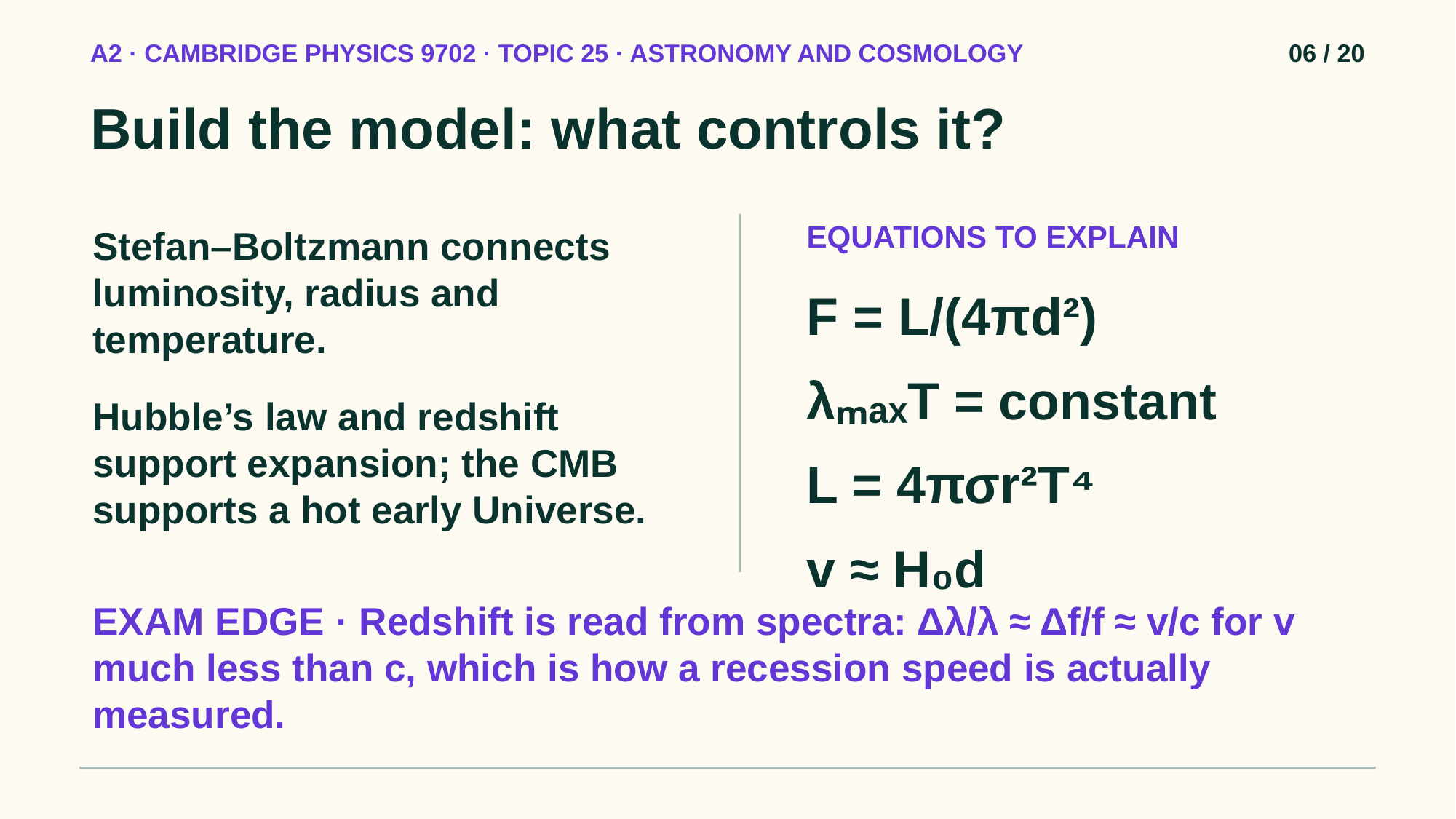

A2 · CAMBRIDGE PHYSICS 9702 · TOPIC 25 · ASTRONOMY AND COSMOLOGY
06 / 20
Build the model: what controls it?
EQUATIONS TO EXPLAIN

Stefan–Boltzmann connects luminosity, radius and temperature.
F = L/(4πd²)
λₘₐₓT = constant
Hubble’s law and redshift support expansion; the CMB supports a hot early Universe.
L = 4πσr²T⁴
v ≈ H₀d
EXAM EDGE · Redshift is read from spectra: Δλ/λ ≈ Δf/f ≈ v/c for v much less than c, which is how a recession speed is actually measured.